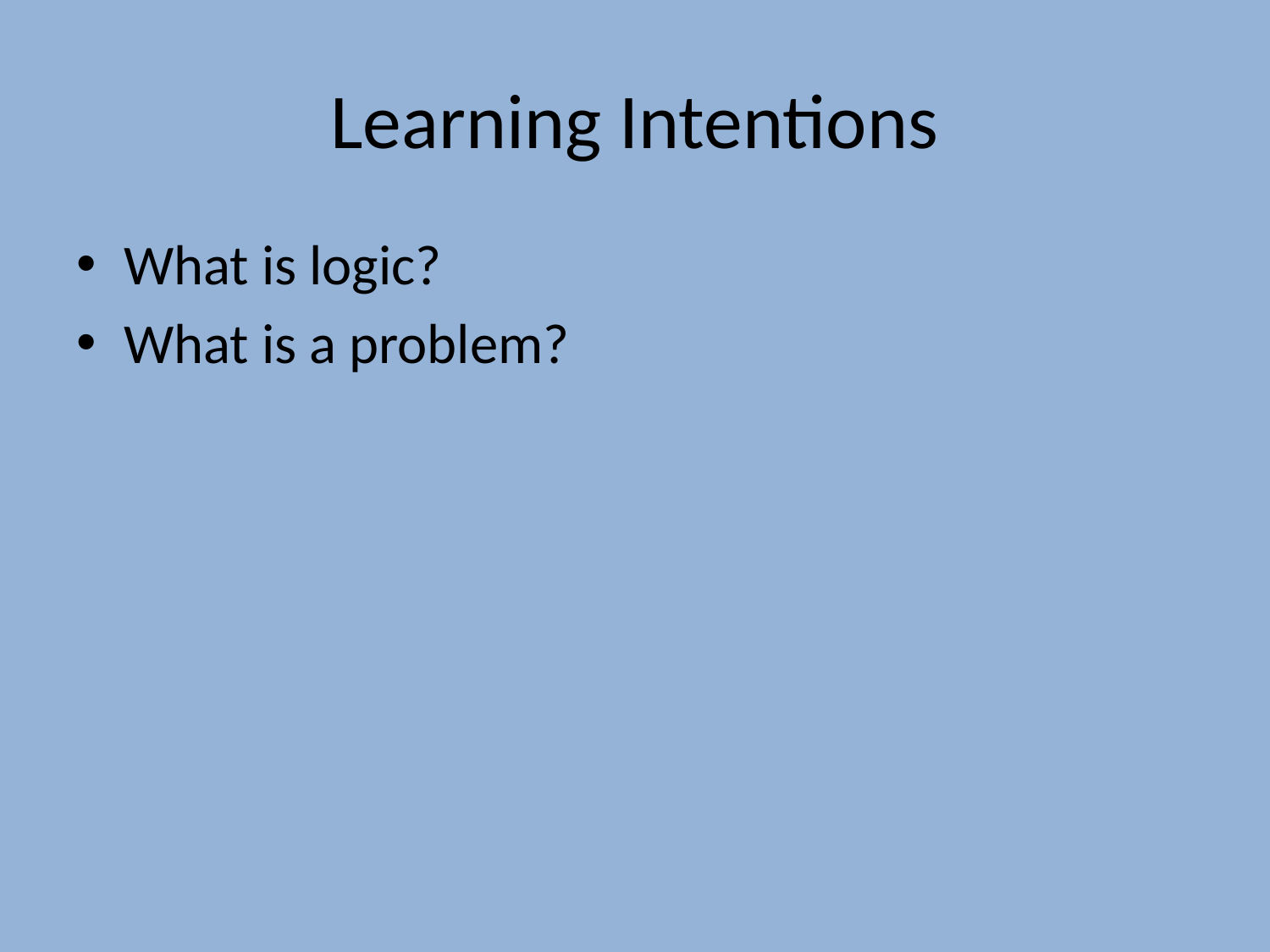

# Learning Intentions
What is logic?
What is a problem?